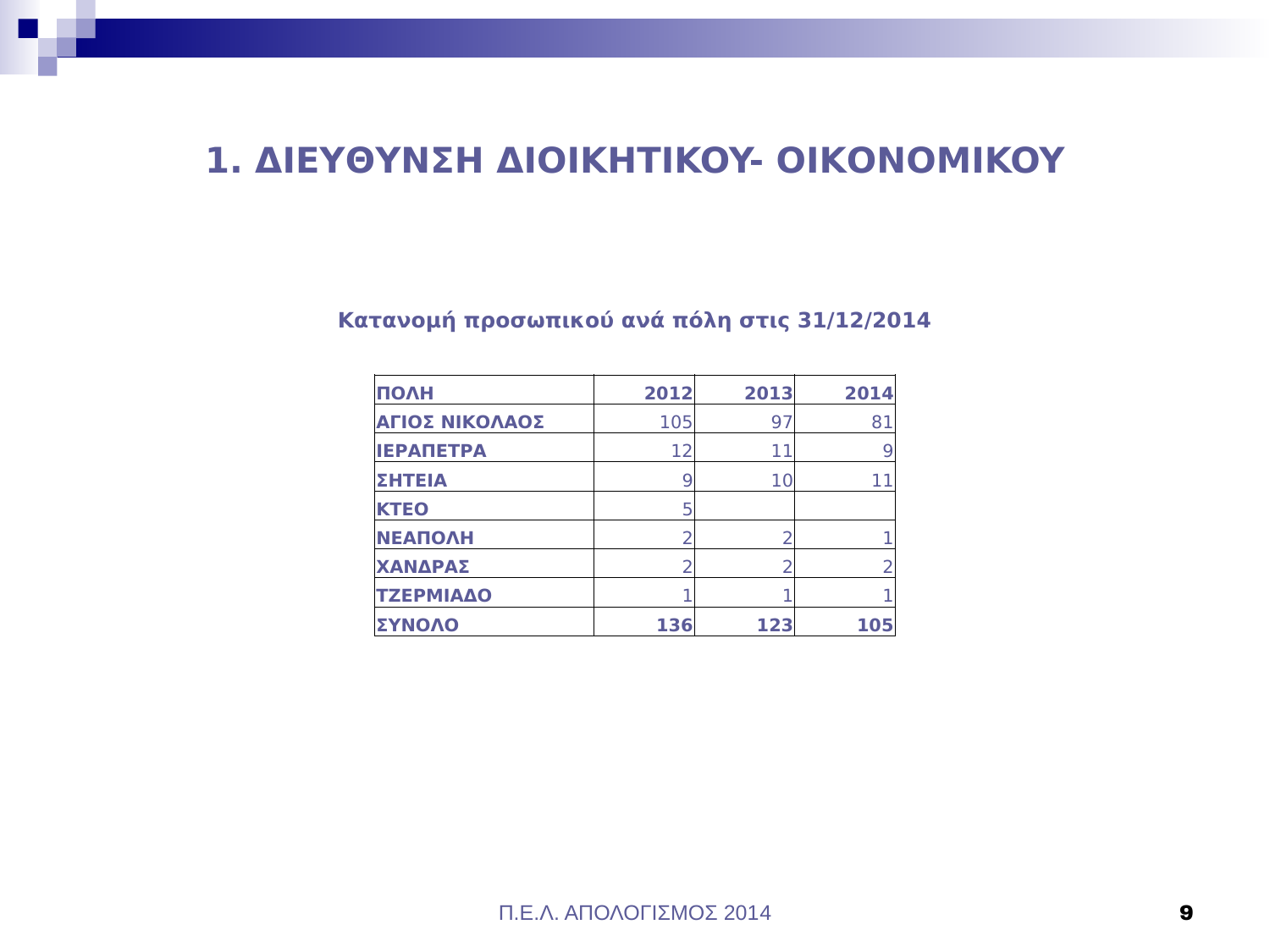

# 1. ΔΙΕΥΘΥΝΣΗ ΔΙΟΙΚHTIKOY- ΟΙΚΟΝOMIKOY

Κατανομή προσωπικού ανά πόλη στις 31/12/2014

| ΠΟΛΗ | 2012 | 2013 | 2014 |
| --- | --- | --- | --- |
| ΑΓΙΟΣ ΝΙΚΟΛΑΟΣ | 105 | 97 | 81 |
| ΙΕΡΑΠΕΤΡΑ | 12 | 11 | 9 |
| ΣΗΤΕΙΑ | 9 | 10 | 11 |
| ΚΤΕΟ | 5 |  |  |
| ΝΕΑΠΟΛΗ | 2 | 2 | 1 |
| ΧΑΝΔΡΑΣ | 2 | 2 | 2 |
| ΤΖΕΡΜΙΑΔΟ | 1 | 1 | 1 |
| ΣΥΝΟΛΟ | 136 | 123 | 105 |
Π.Ε.Λ. ΑΠΟΛΟΓΙΣΜΟΣ 2014
9